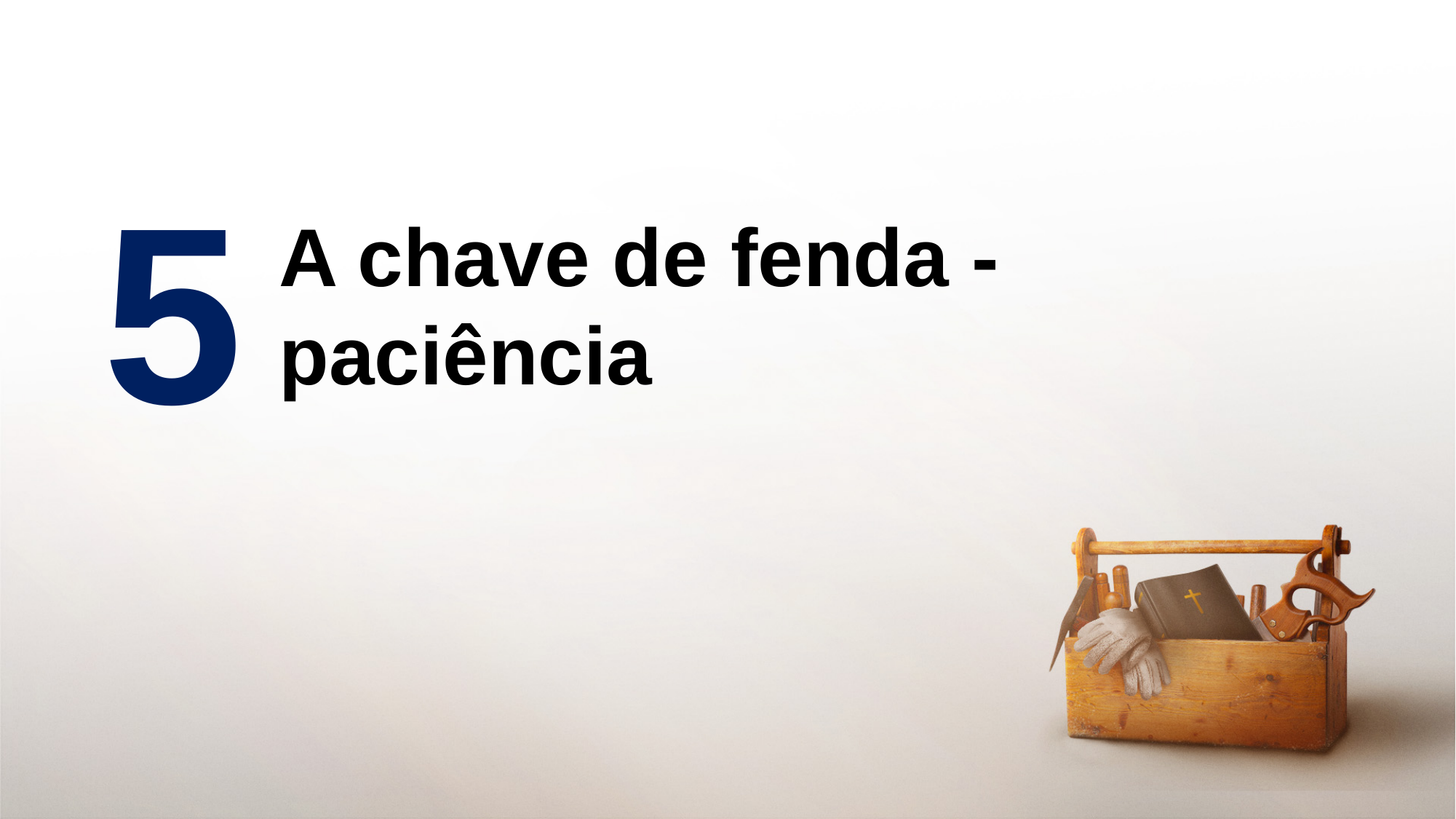

5
A chave de fenda - paciência